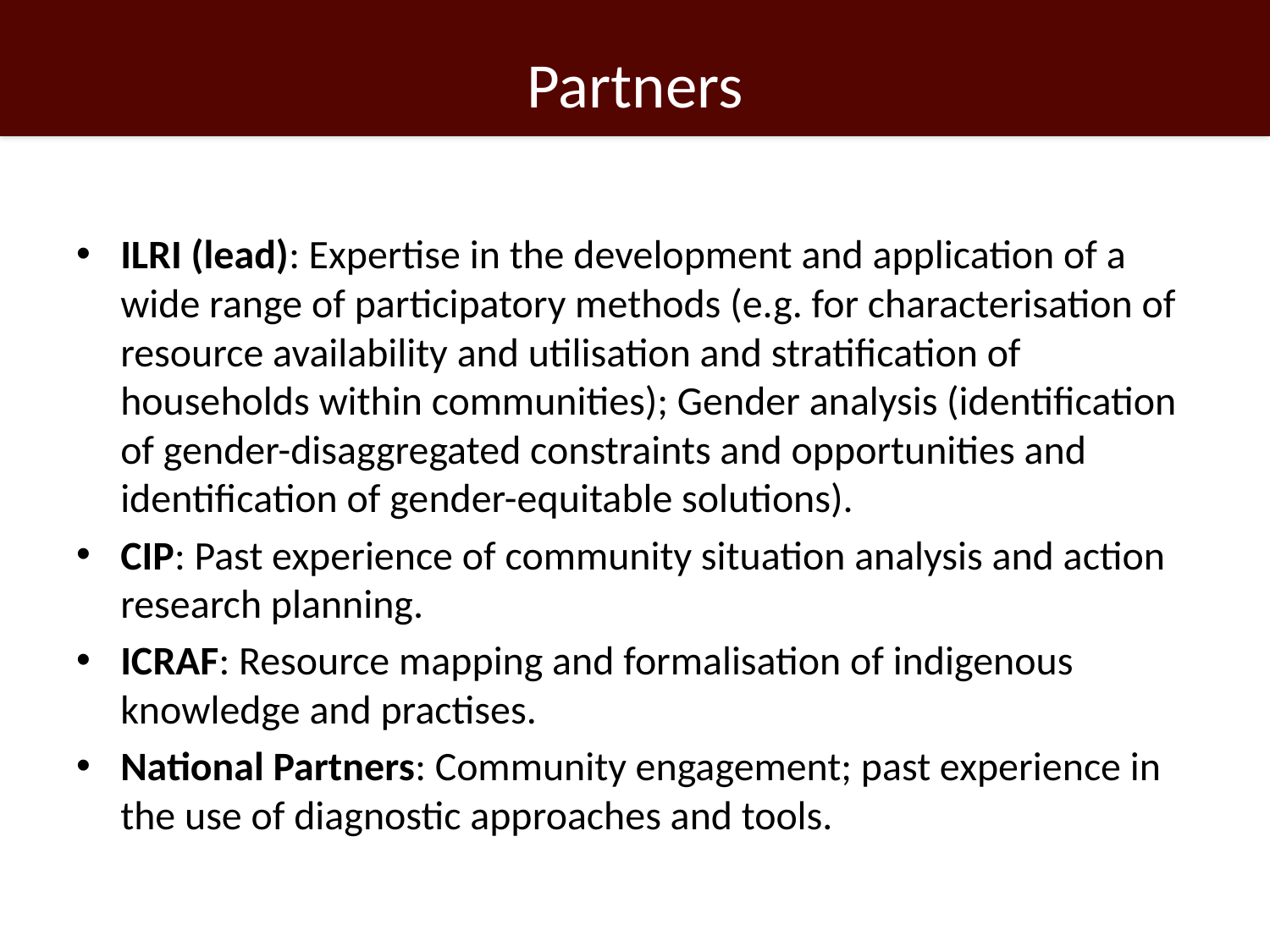

# Partners
ILRI (lead): Expertise in the development and application of a wide range of participatory methods (e.g. for characterisation of resource availability and utilisation and stratification of households within communities); Gender analysis (identification of gender-disaggregated constraints and opportunities and identification of gender-equitable solutions).
CIP: Past experience of community situation analysis and action research planning.
ICRAF: Resource mapping and formalisation of indigenous knowledge and practises.
National Partners: Community engagement; past experience in the use of diagnostic approaches and tools.